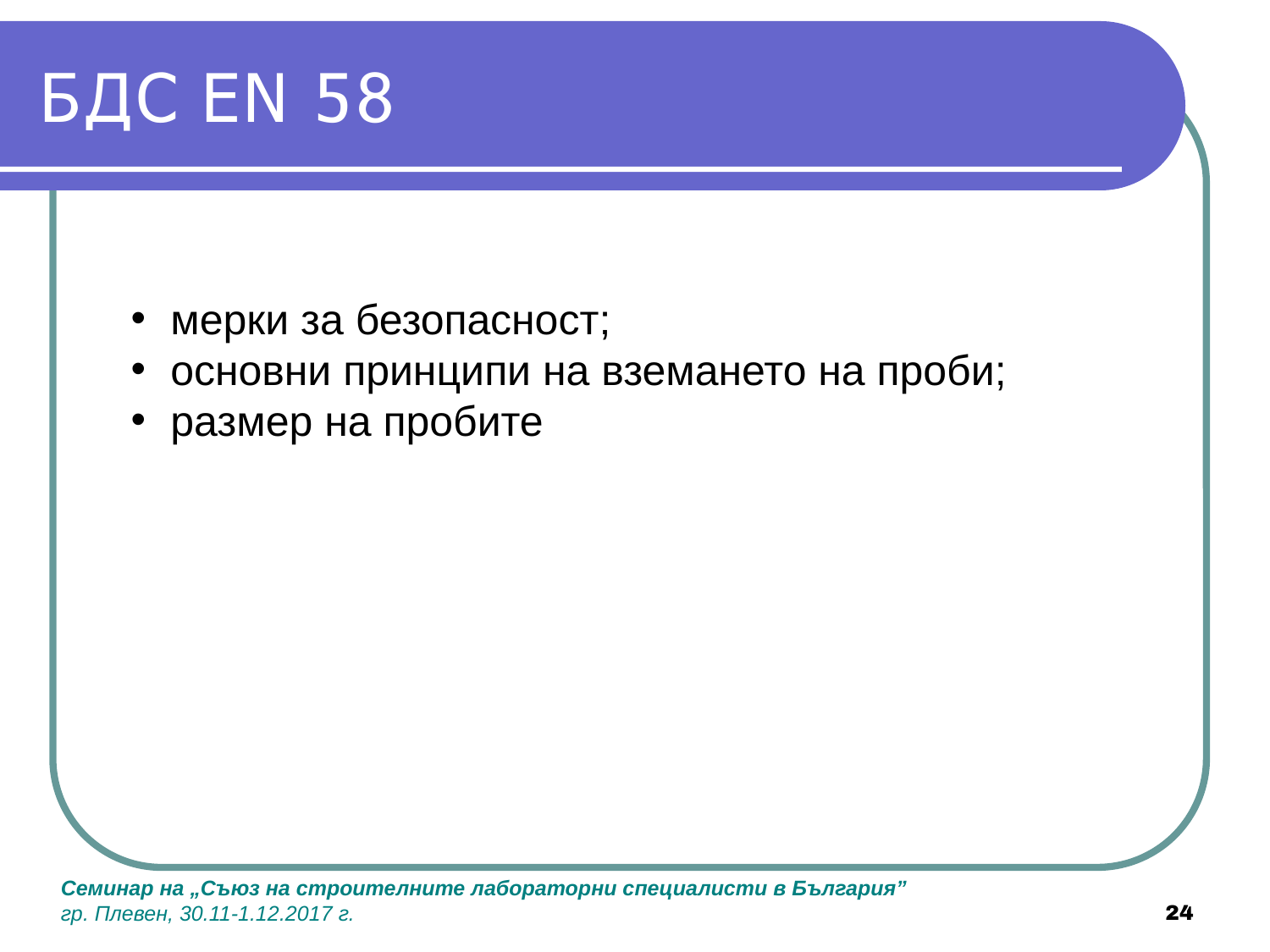

# БДС EN 58
мерки за безопасност;
основни принципи на вземането на проби;
размер на пробите
24
Семинар на „Съюз на строителните лабораторни специалисти в България”
гр. Плевен, 30.11-1.12.2017 г.